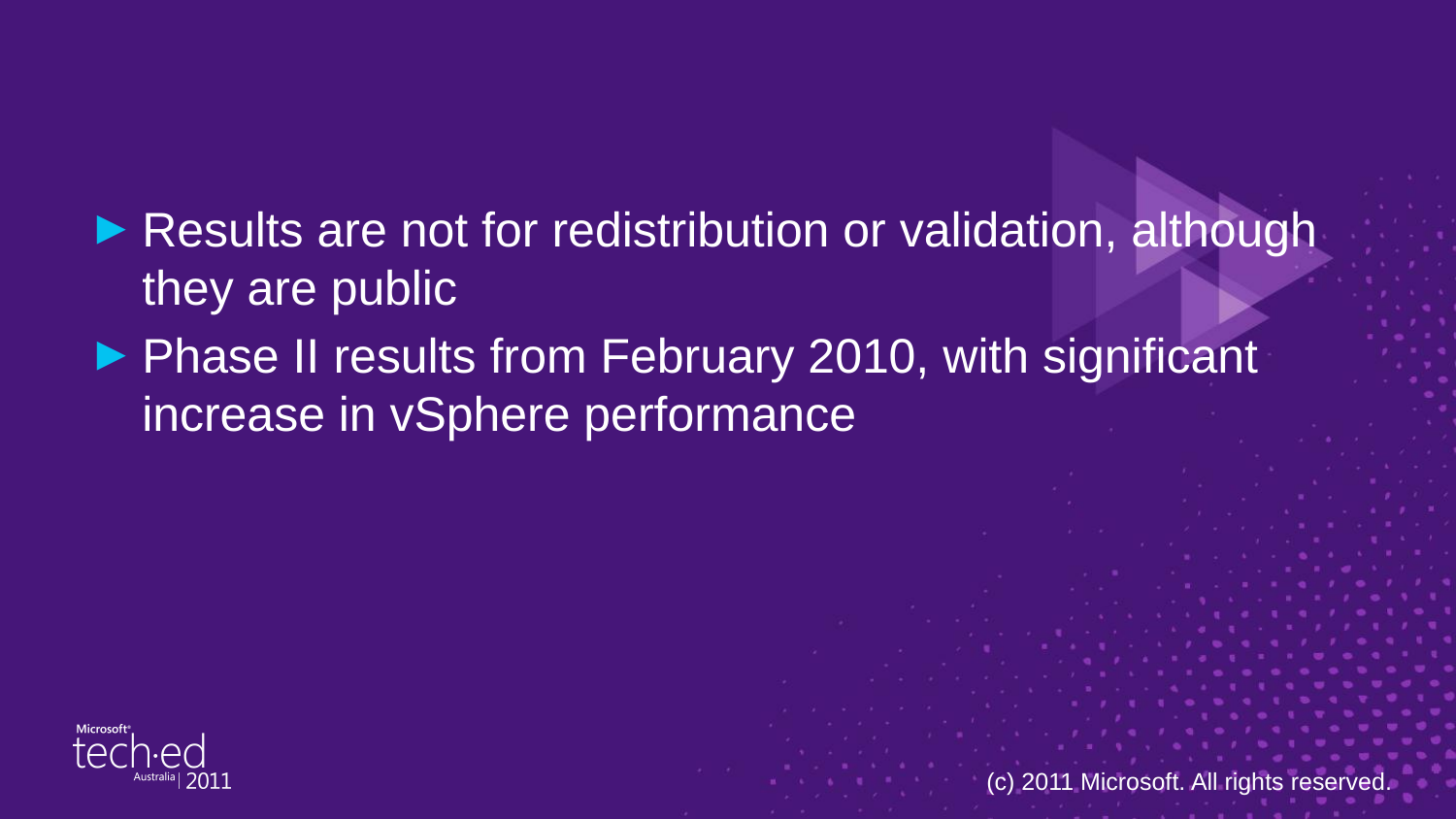

#
Results are not for redistribution or validation, although they are public
Phase II results from February 2010, with significant increase in vSphere performance
(c) 2011 Microsoft. All rights reserved.